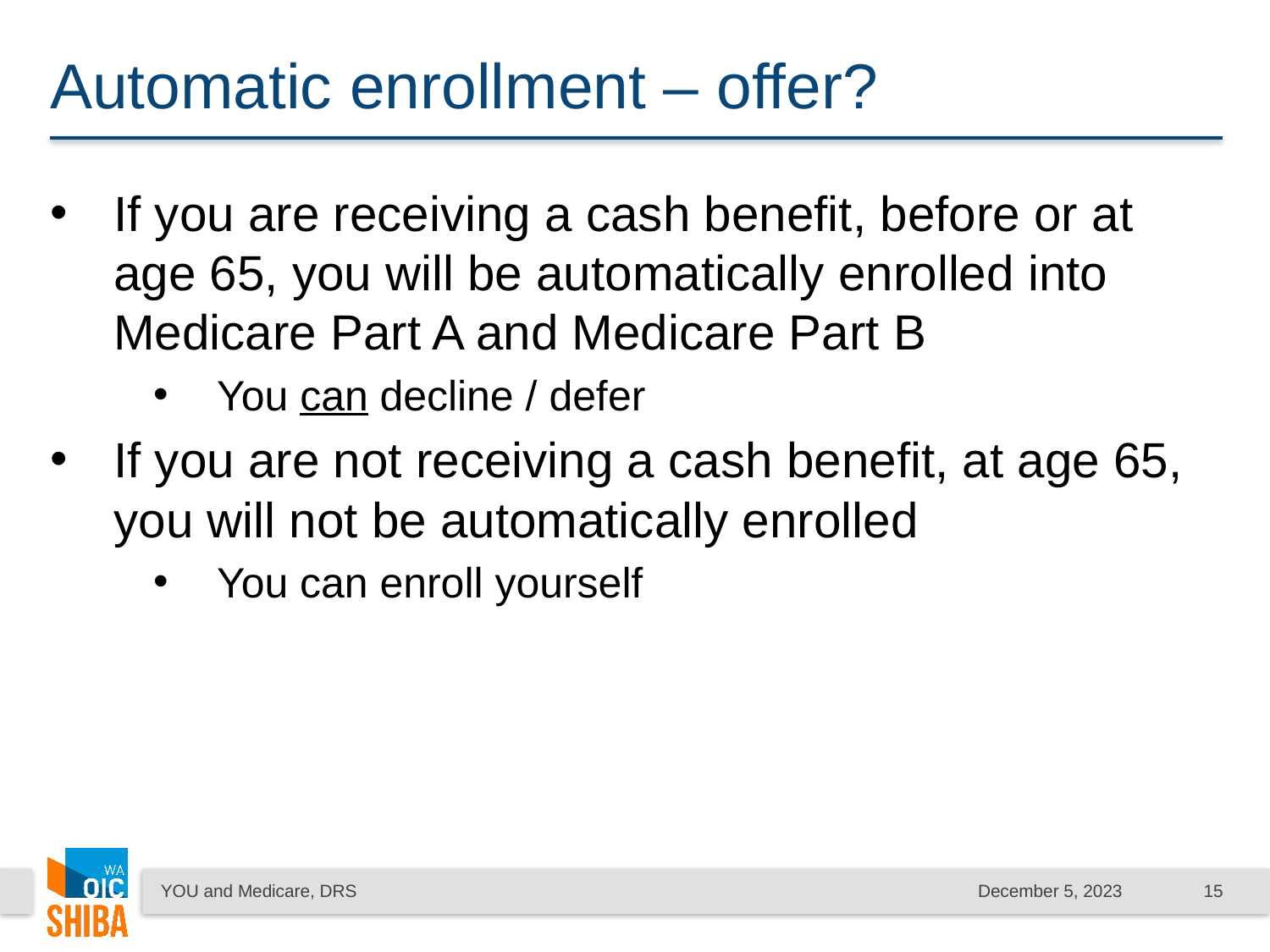

# Automatic enrollment – offer?
If you are receiving a cash benefit, before or at age 65, you will be automatically enrolled into Medicare Part A and Medicare Part B
You can decline / defer
If you are not receiving a cash benefit, at age 65, you will not be automatically enrolled
You can enroll yourself
YOU and Medicare, DRS
December 5, 2023
15